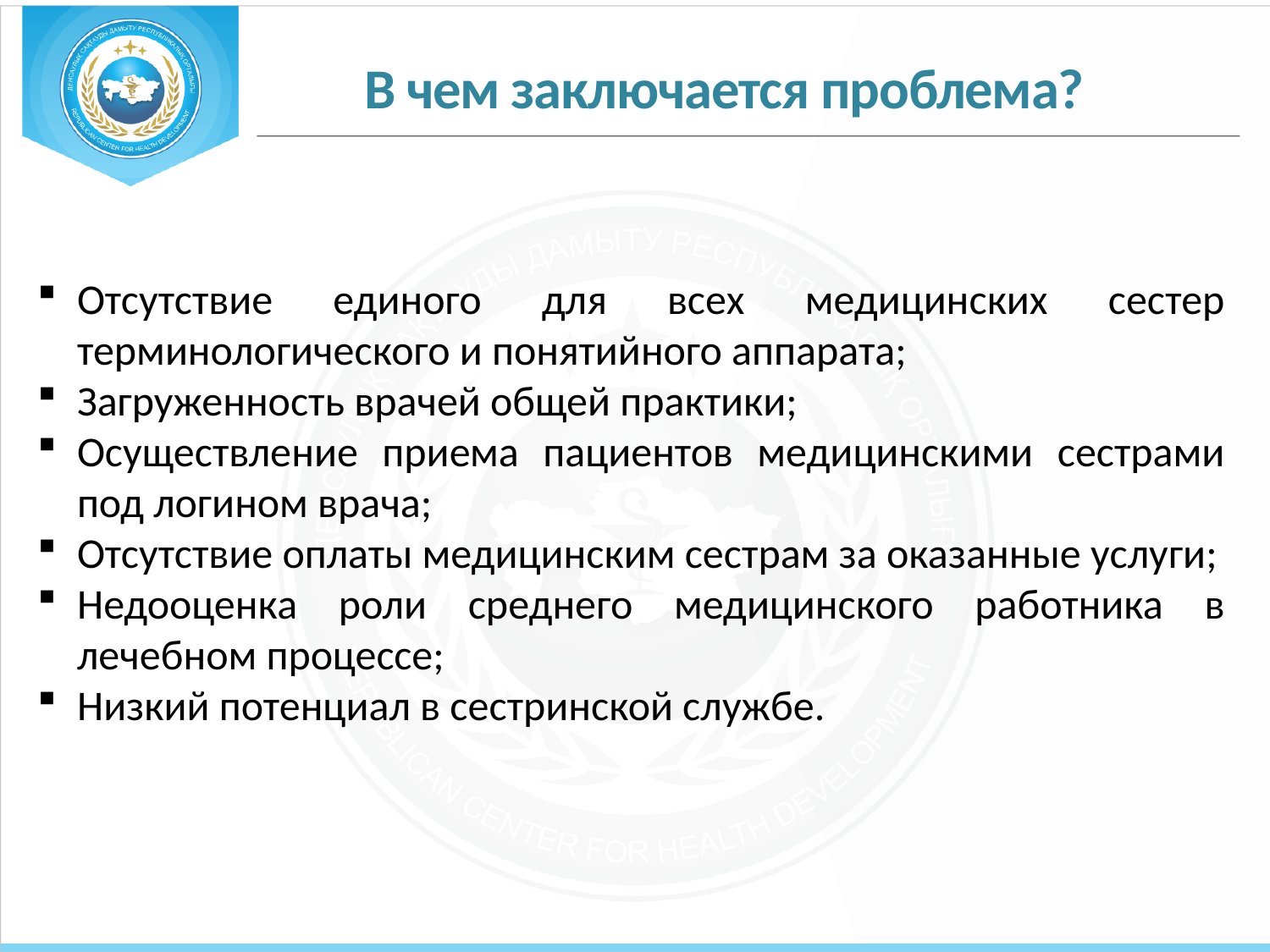

# В чем заключается проблема?
Отсутствие единого для всех медицинских сестер терминологического и понятийного аппарата;
Загруженность врачей общей практики;
Осуществление приема пациентов медицинскими сестрами под логином врача;
Отсутствие оплаты медицинским сестрам за оказанные услуги;
Недооценка роли среднего медицинского работника в лечебном процессе;
Низкий потенциал в сестринской службе.